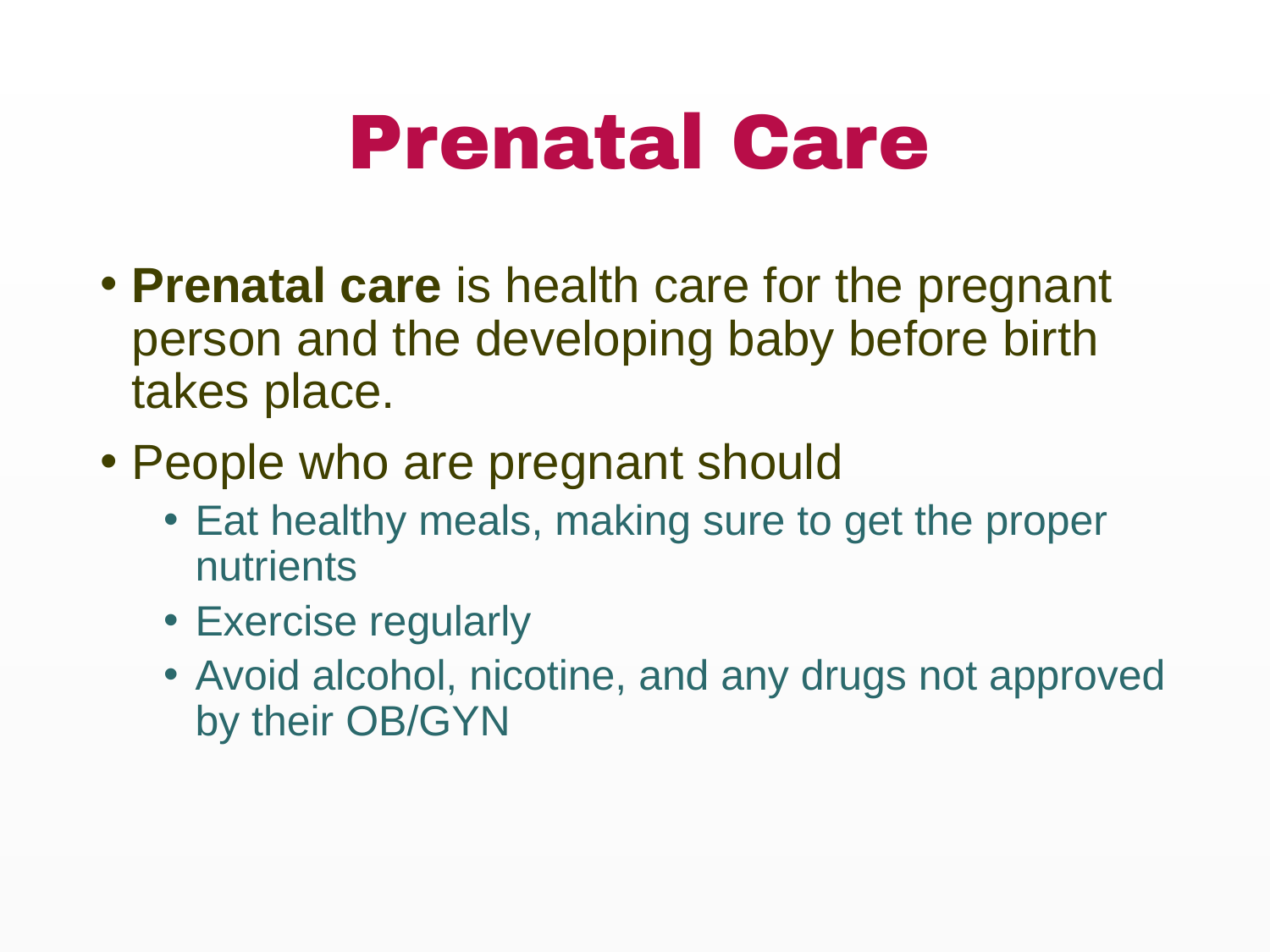

# Prenatal Care
Prenatal care is health care for the pregnant person and the developing baby before birth takes place.
People who are pregnant should
Eat healthy meals, making sure to get the proper nutrients
Exercise regularly
Avoid alcohol, nicotine, and any drugs not approved by their OB/GYN